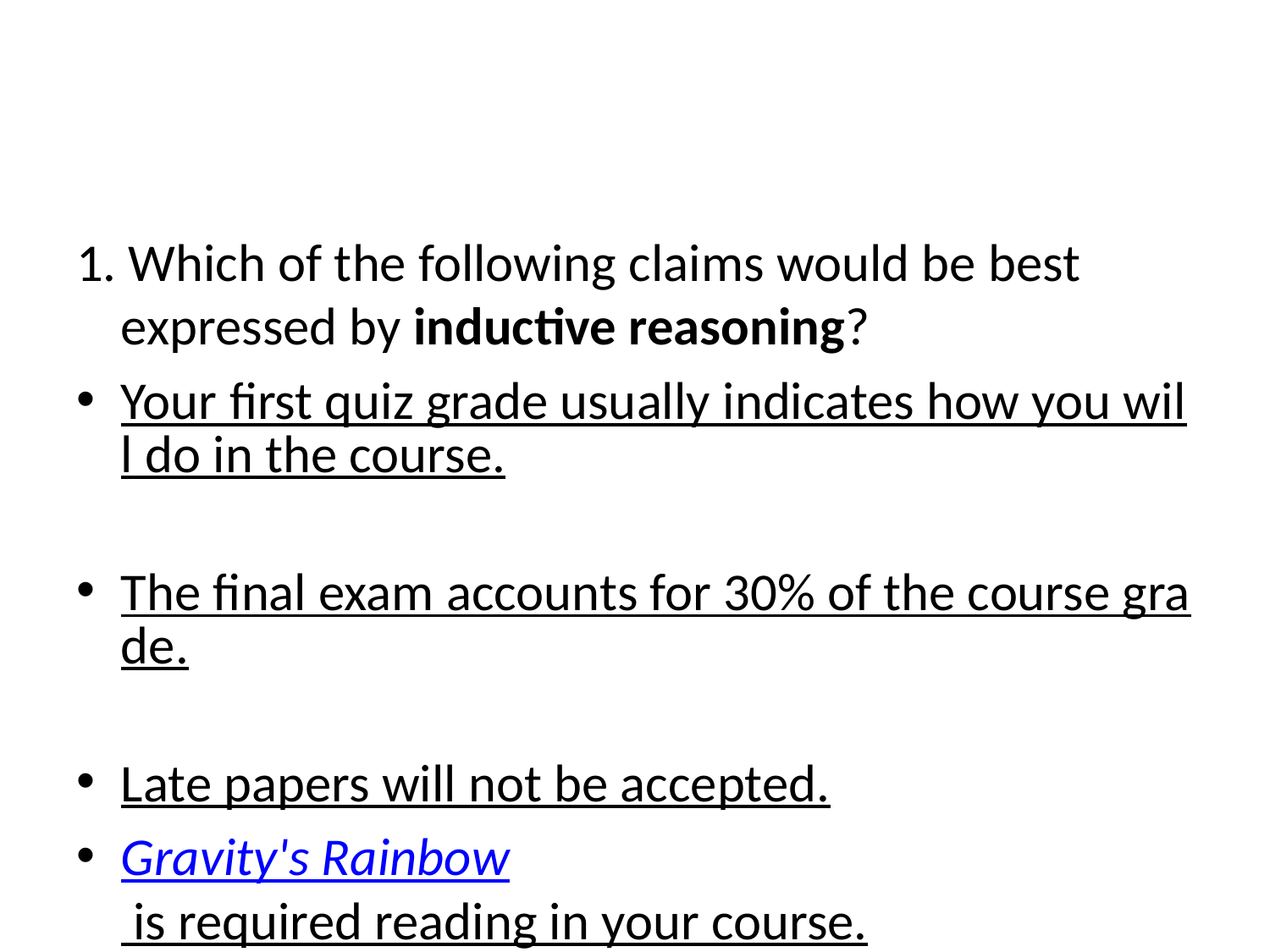

#
1. Which of the following claims would be best expressed by inductive reasoning?
Your first quiz grade usually indicates how you will do in the course.
The final exam accounts for 30% of the course grade.
Late papers will not be accepted.
Gravity's Rainbow is required reading in your course.